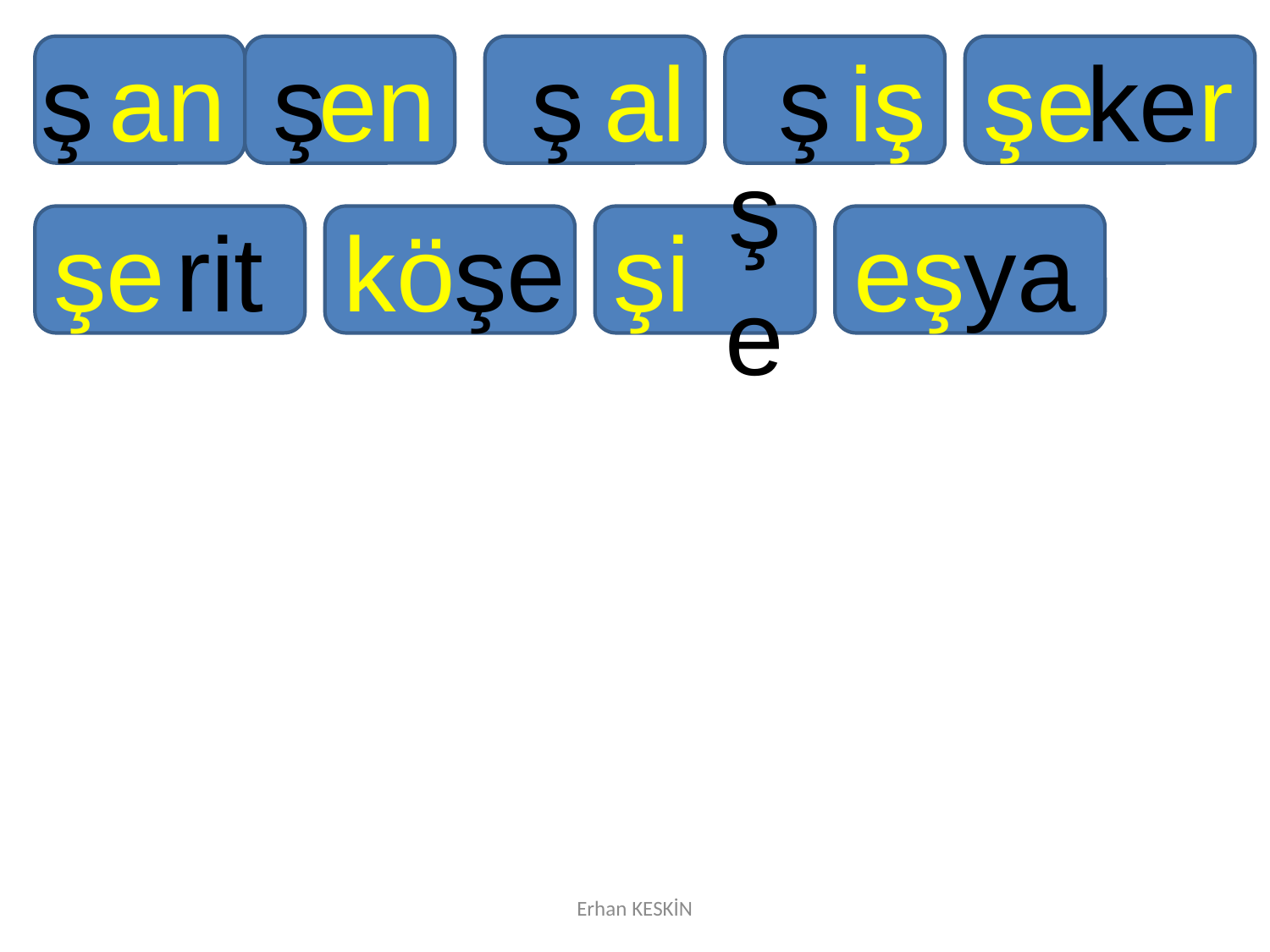

ş
an

en
ş
al
ş
iş
ş
şe
ker
şe

rit
kö
şe
şi
şe
eş
ya
Erhan KESKİN